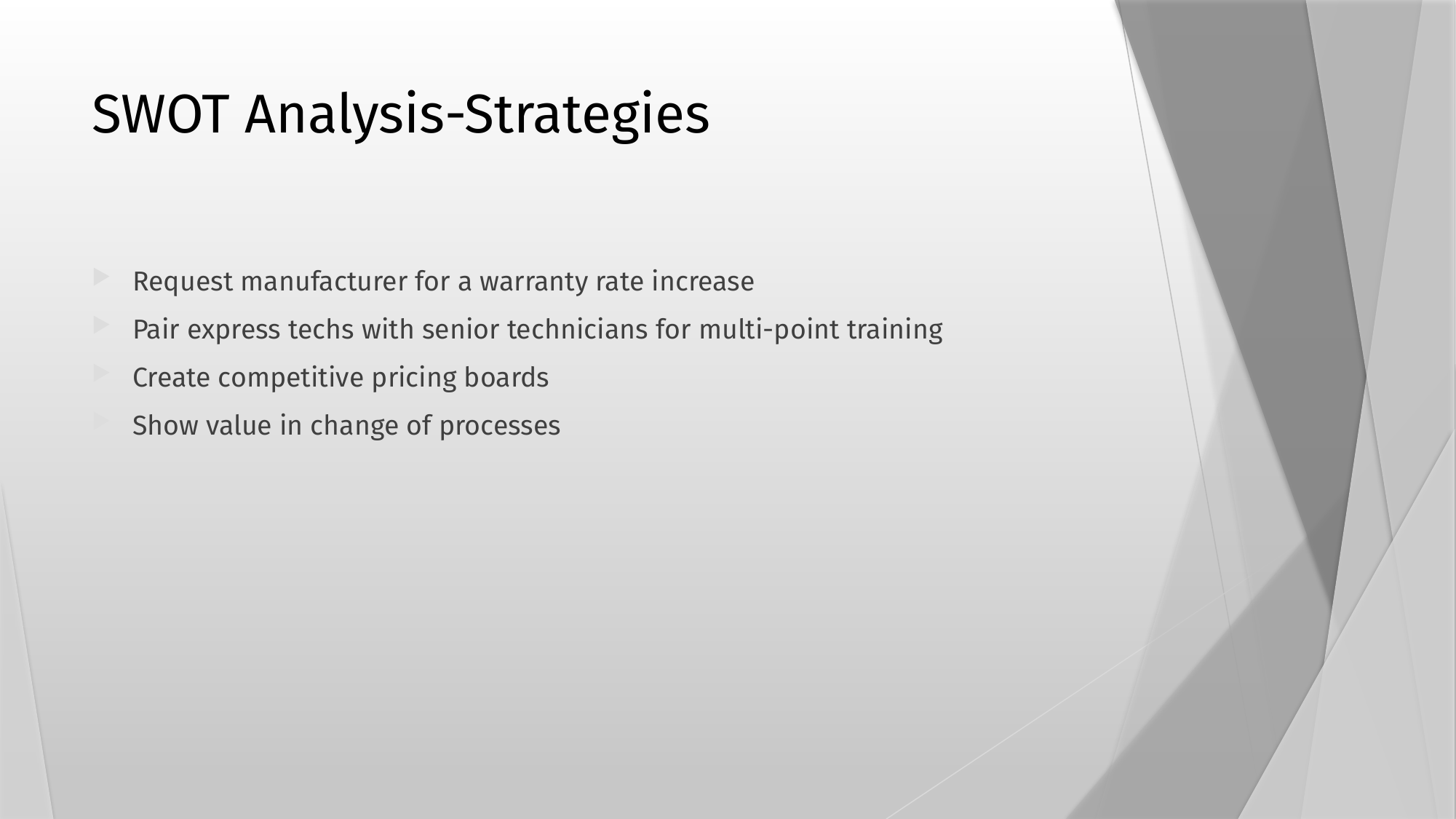

# SWOT Analysis-Strategies
Request manufacturer for a warranty rate increase
Pair express techs with senior technicians for multi-point training
Create competitive pricing boards
Show value in change of processes